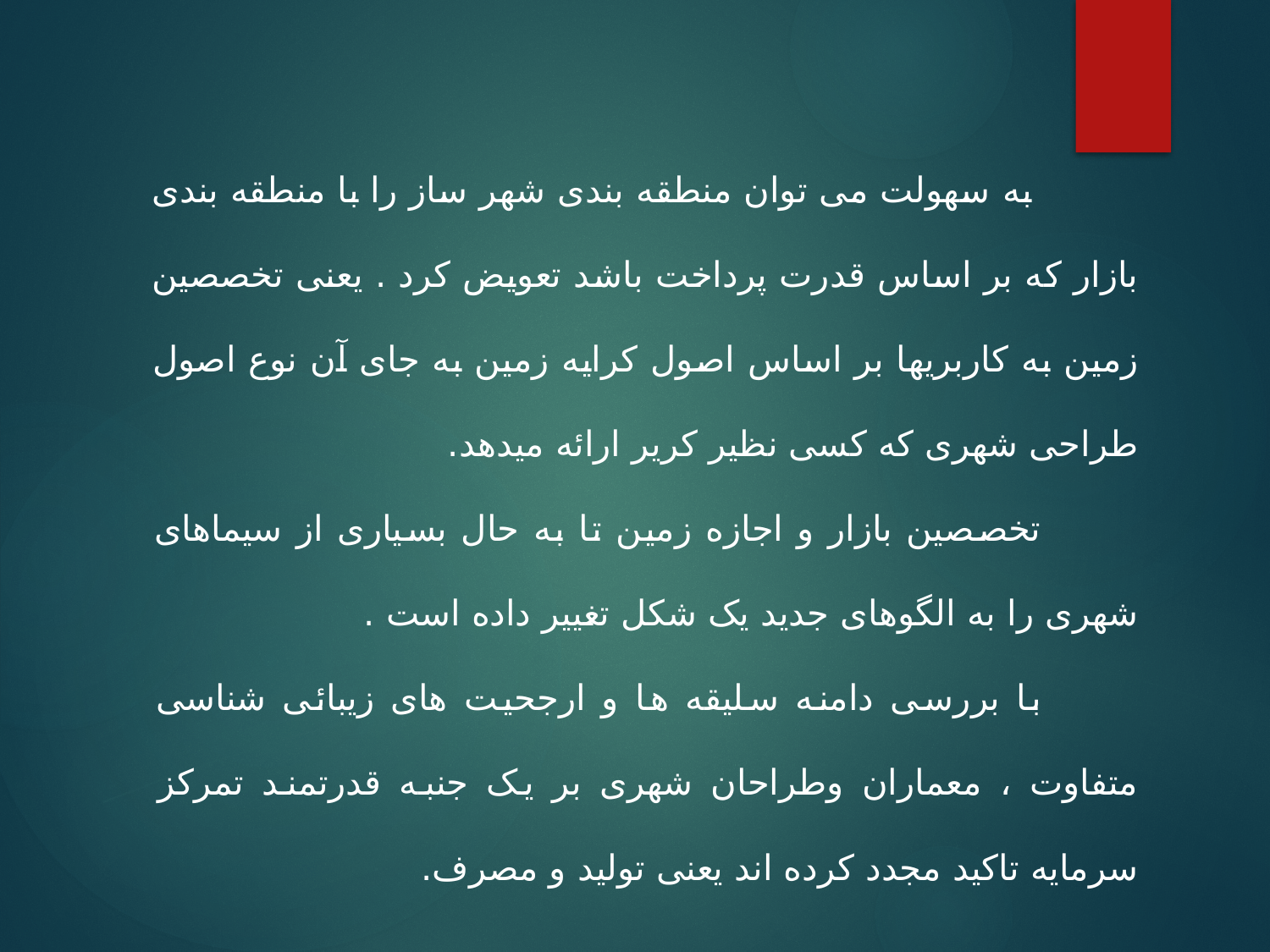

به سهولت می توان منطقه بندی شهر ساز را با منطقه بندی بازار که بر اساس قدرت پرداخت باشد تعویض کرد . یعنی تخصصین زمین به کاربریها بر اساس اصول کرایه زمین به جای آن نوع اصول طراحی شهری که کسی نظیر کریر ارائه میدهد.
       تخصصین بازار و اجازه زمین تا به حال بسیاری از سیماهای شهری را به الگوهای جدید یک شکل تغییر داده است .
      با بررسی دامنه سلیقه ها و ارجحیت های زیبائی شناسی متفاوت ، معماران وطراحان شهری بر یک جنبه قدرتمند تمرکز سرمایه تاکید مجدد کرده اند یعنی تولید و مصرف.